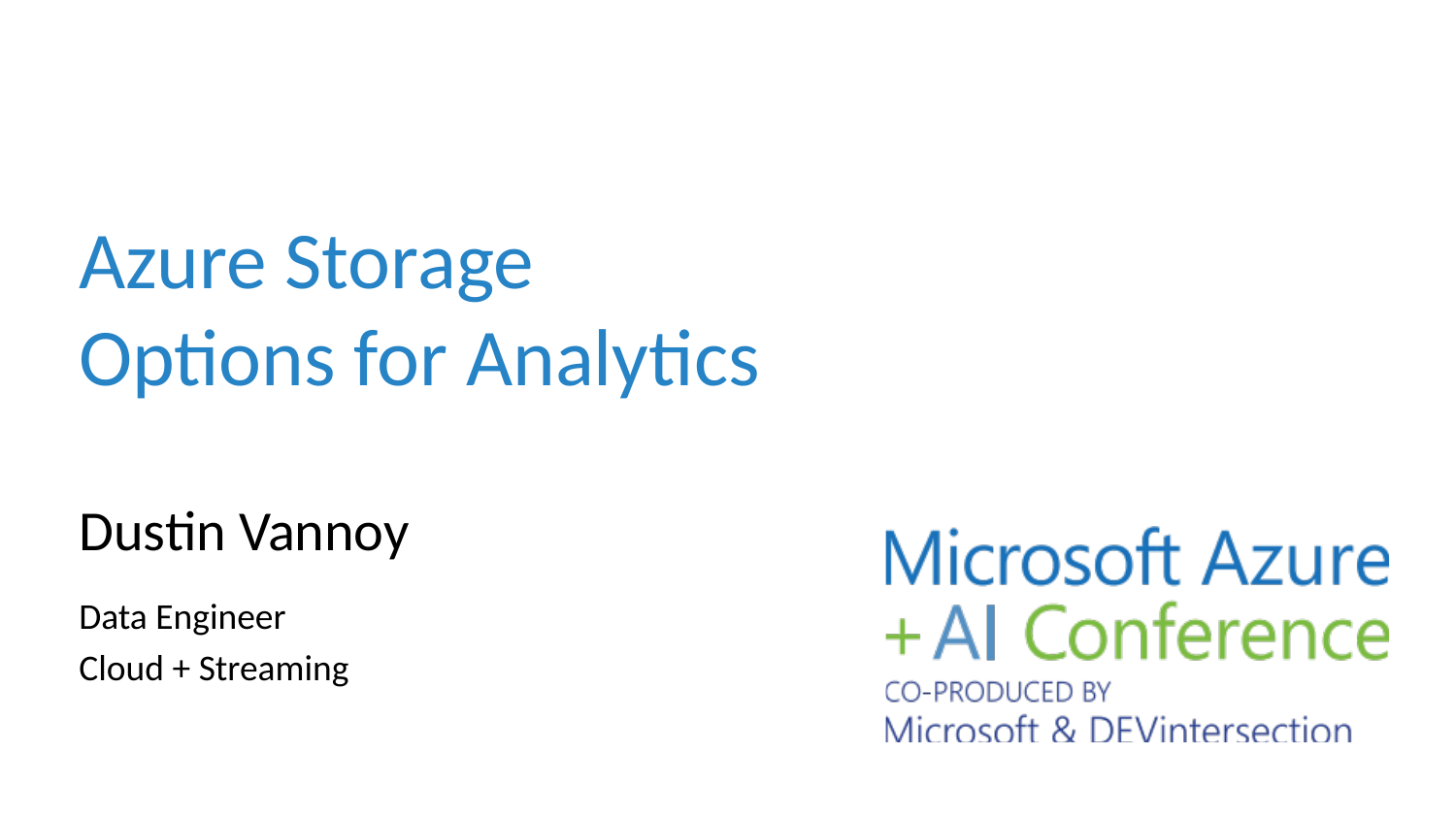

Azure Storage Options for Analytics
Dustin Vannoy
Data Engineer
Cloud + Streaming